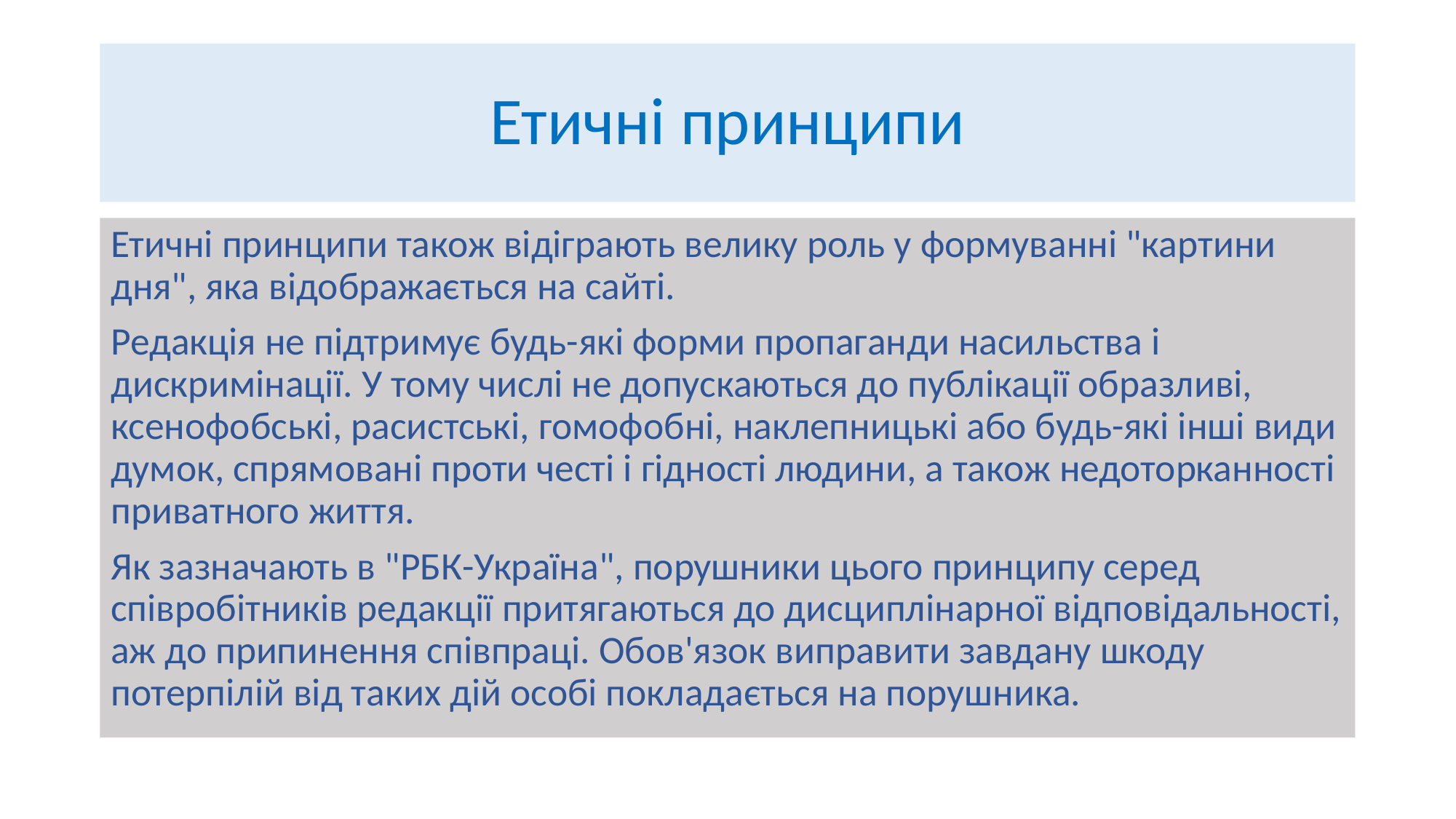

# Етичні принципи
Етичні принципи також відіграють велику роль у формуванні "картини дня", яка відображається на сайті.
Редакція не підтримує будь-які форми пропаганди насильства і дискримінації. У тому числі не допускаються до публікації образливі, ксенофобські, расистські, гомофобні, наклепницькі або будь-які інші види думок, спрямовані проти честі і гідності людини, а також недоторканності приватного життя.
Як зазначають в "РБК-Україна", порушники цього принципу серед співробітників редакції притягаються до дисциплінарної відповідальності, аж до припинення співпраці. Обов'язок виправити завдану шкоду потерпілій від таких дій особі покладається на порушника.